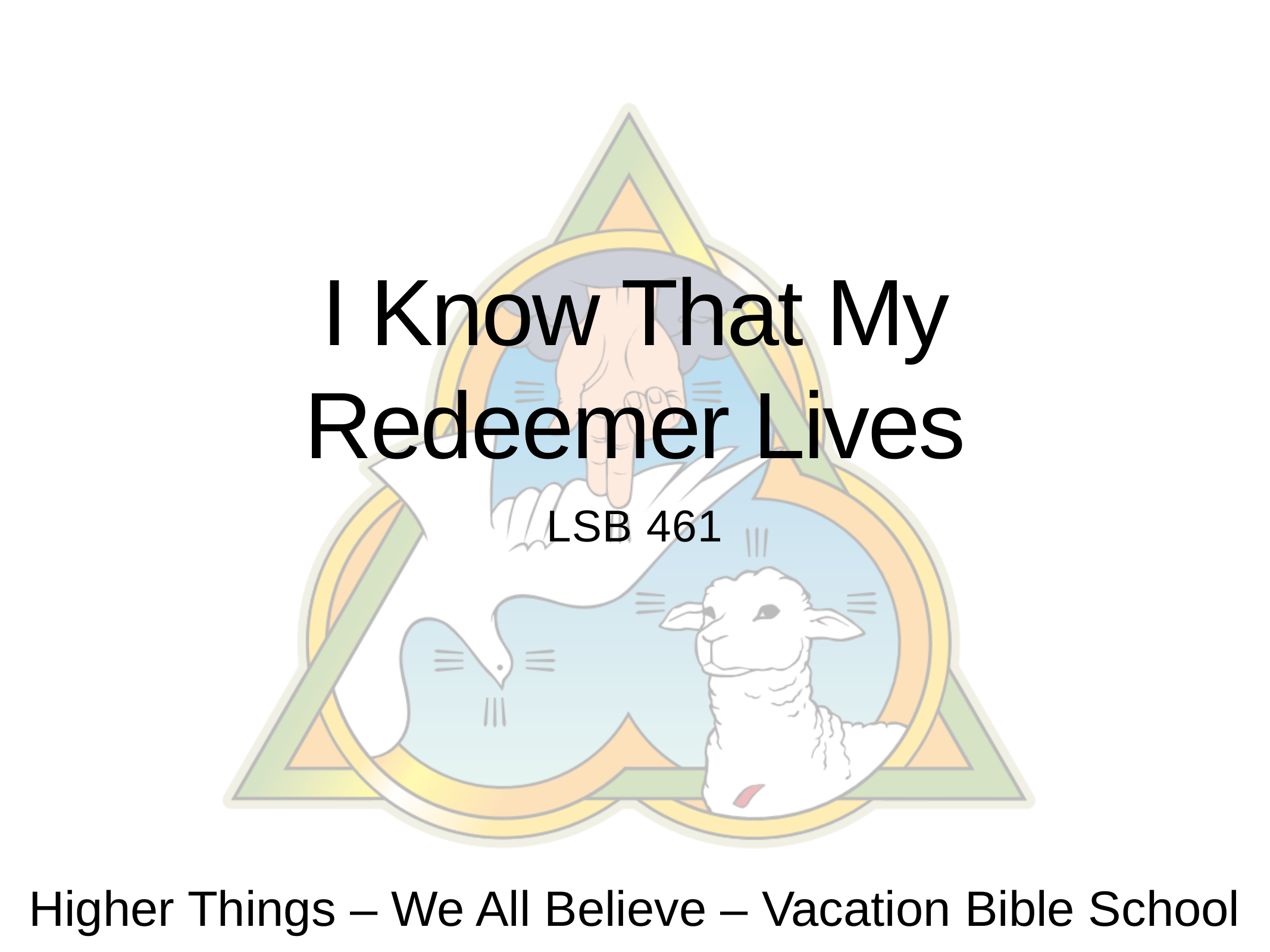

# I Know That My Redeemer Lives
LSB 461